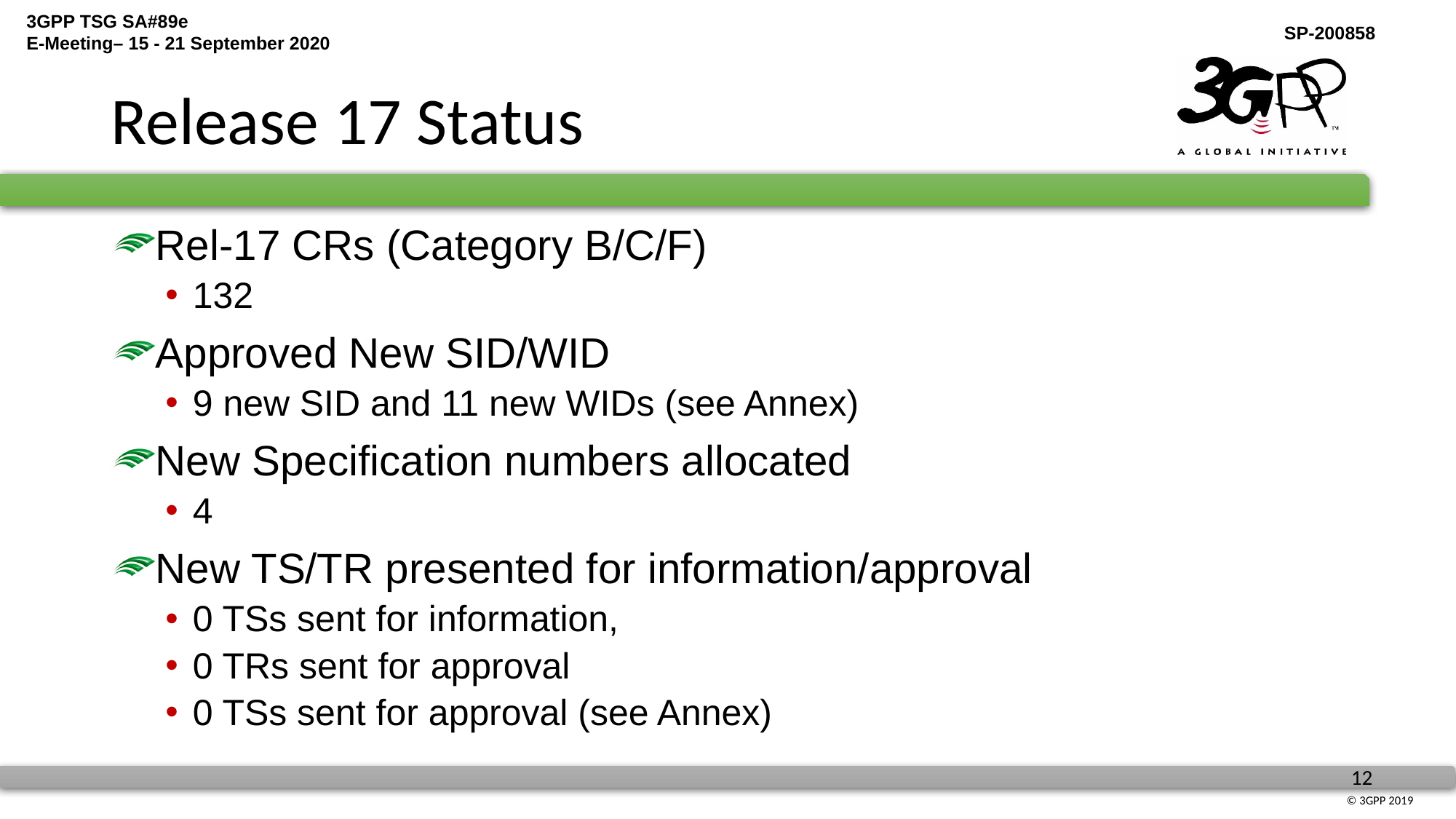

# Release 17 Status
Rel-17 CRs (Category B/C/F)
132
Approved New SID/WID
9 new SID and 11 new WIDs (see Annex)
New Specification numbers allocated
4
New TS/TR presented for information/approval
0 TSs sent for information,
0 TRs sent for approval
0 TSs sent for approval (see Annex)